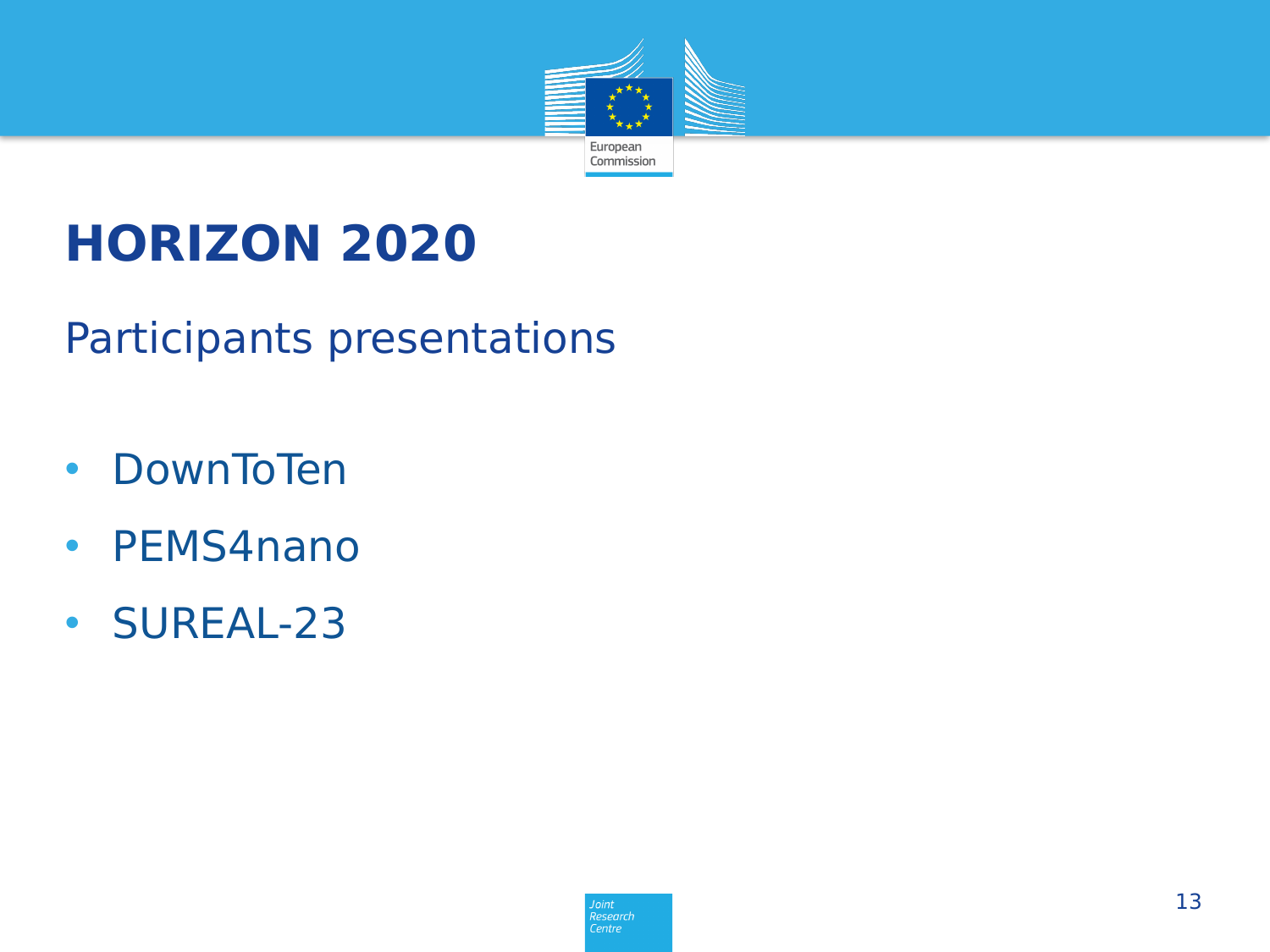

# HORIZON 2020
Participants presentations

DownToTen
PEMS4nano
SUREAL-23